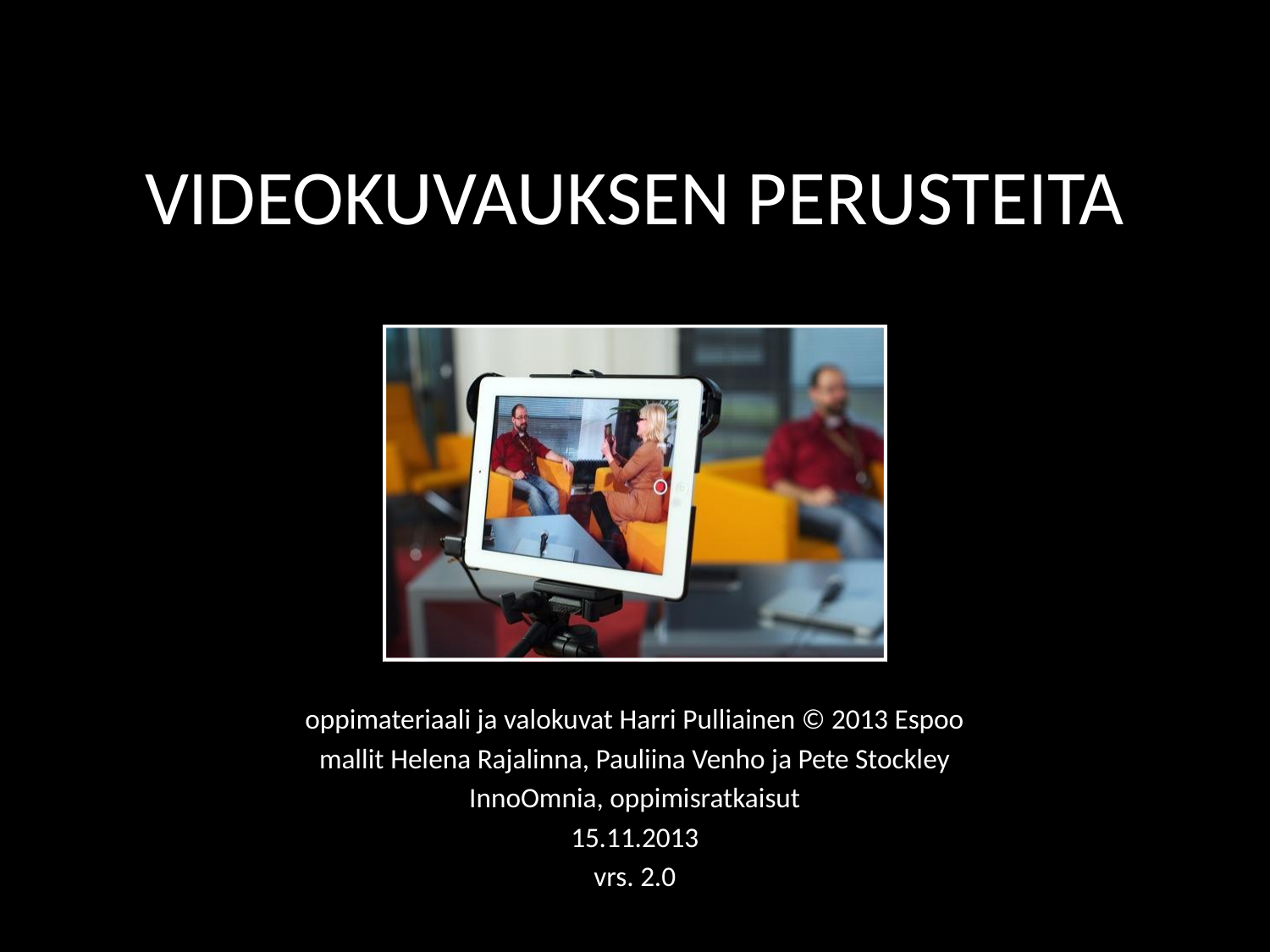

# VIDEOKUVAUKSEN PERUSTEITA

oppimateriaali ja valokuvat Harri Pulliainen © 2013 Espoo
mallit Helena Rajalinna, Pauliina Venho ja Pete Stockley
InnoOmnia, oppimisratkaisut
15.11.2013
vrs. 2.0